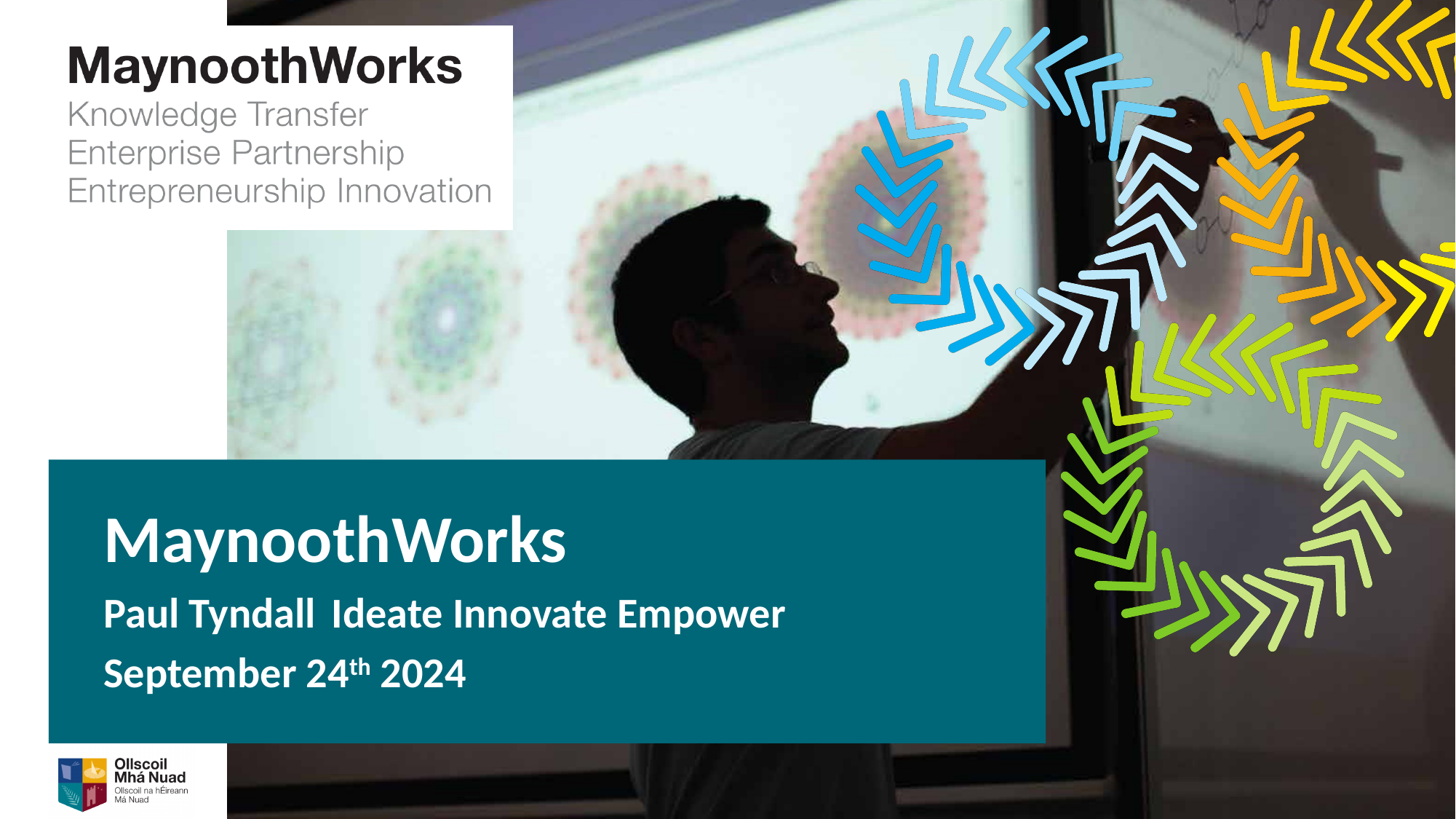

MaynoothWorks
Paul Tyndall	 Ideate Innovate Empower
September 24th 2024